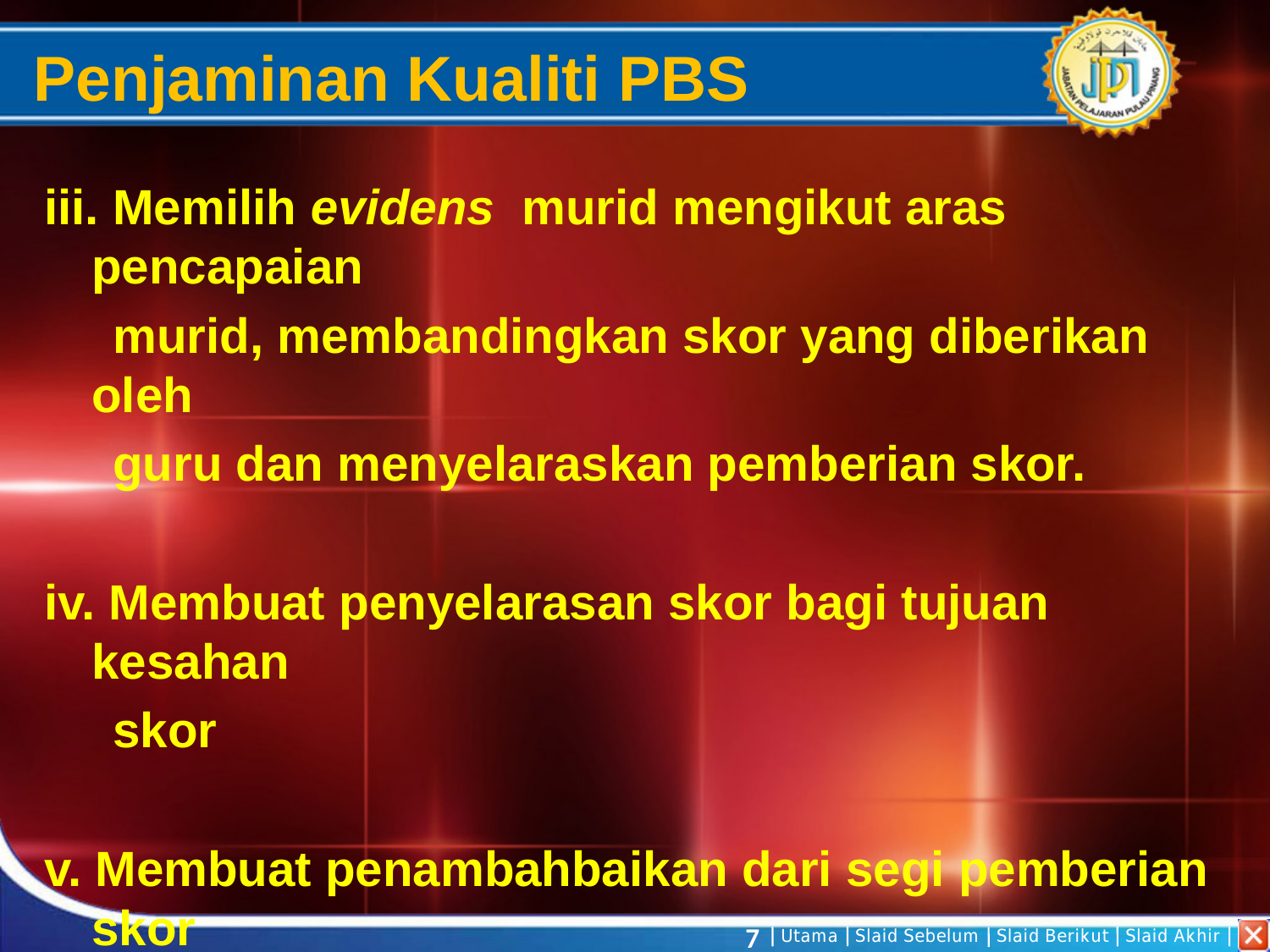

# Penjaminan Kualiti PBS
iii. Memilih evidens  murid mengikut aras pencapaian
     murid, membandingkan skor yang diberikan oleh
     guru dan menyelaraskan pemberian skor.

iv. Membuat penyelarasan skor bagi tujuan kesahan
     skor

v. Membuat penambahbaikan dari segi pemberian skor